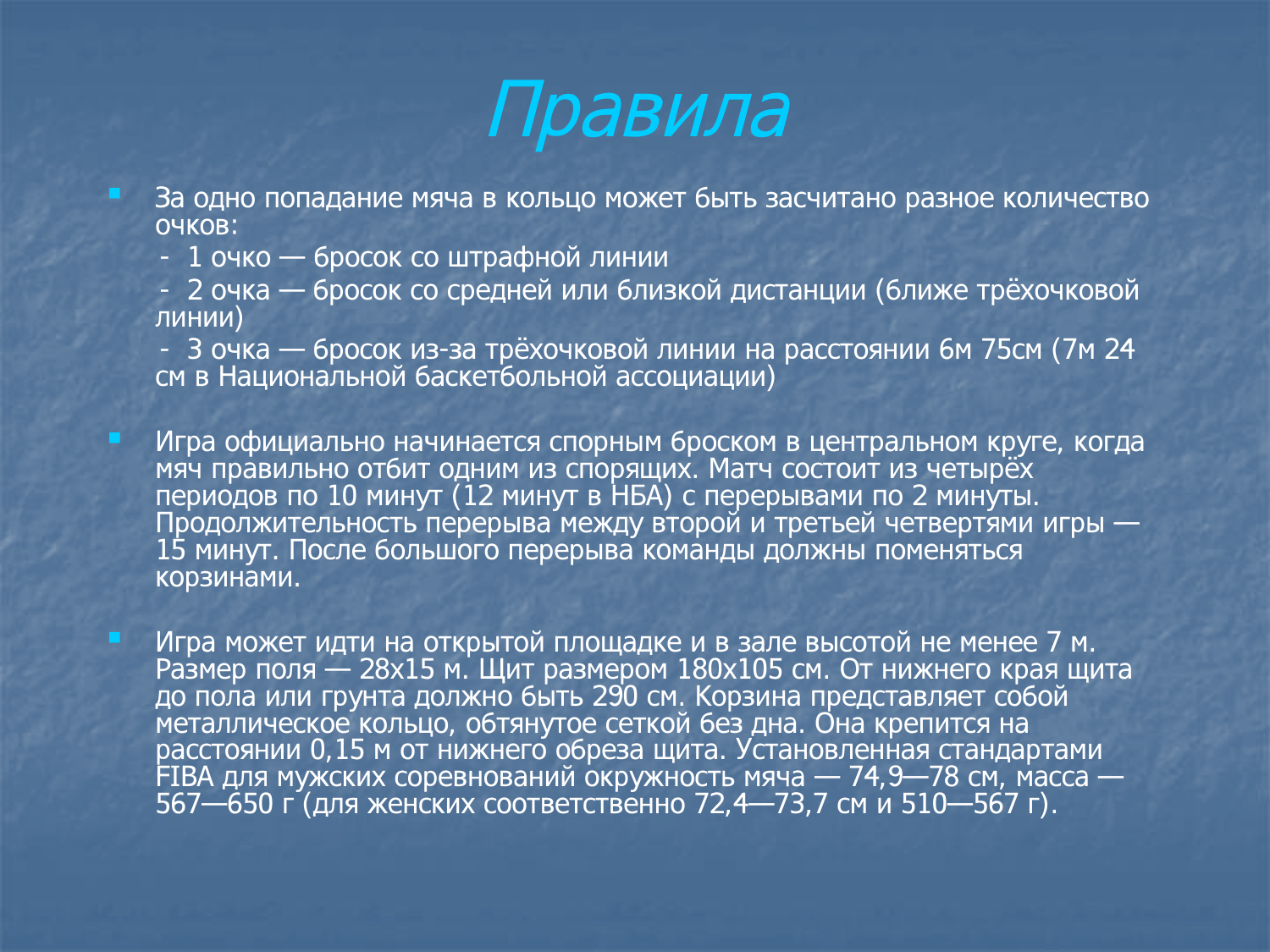

Правила
За одно попадание мяча в кольцо может быть засчитано разное количество очков:
      -  1 очко — бросок со штрафной линии
      -  2 очка — бросок со средней или близкой дистанции (ближе трёхочковой линии)
      -  3 очка — бросок из-за трёхочковой линии на расстоянии 6м 75см (7м 24 см в Национальной баскетбольной ассоциации)

Игра официально начинается спорным броском в центральном круге, когда мяч правильно отбит одним из спорящих. Матч состоит из четырёх периодов по 10 минут (12 минут в НБА) с перерывами по 2 минуты. Продолжительность перерыва между второй и третьей четвертями игры — 15 минут. После большого перерыва команды должны поменяться корзинами.

Игра может идти на открытой площадке и в зале высотой не менее 7 м. Размер поля — 28х15 м. Щит размером 180х105 см. От нижнего края щита до пола или грунта должно быть 290 см. Корзина представляет собой металлическое кольцо, обтянутое сеткой без дна. Она крепится на расстоянии 0,15 м от нижнего обреза щита. Установленная стандартами FIBA для мужских соревнований окружность мяча — 74,9—78 см, масса — 567—650 г (для женских соответственно 72,4—73,7 см и 510—567 г).